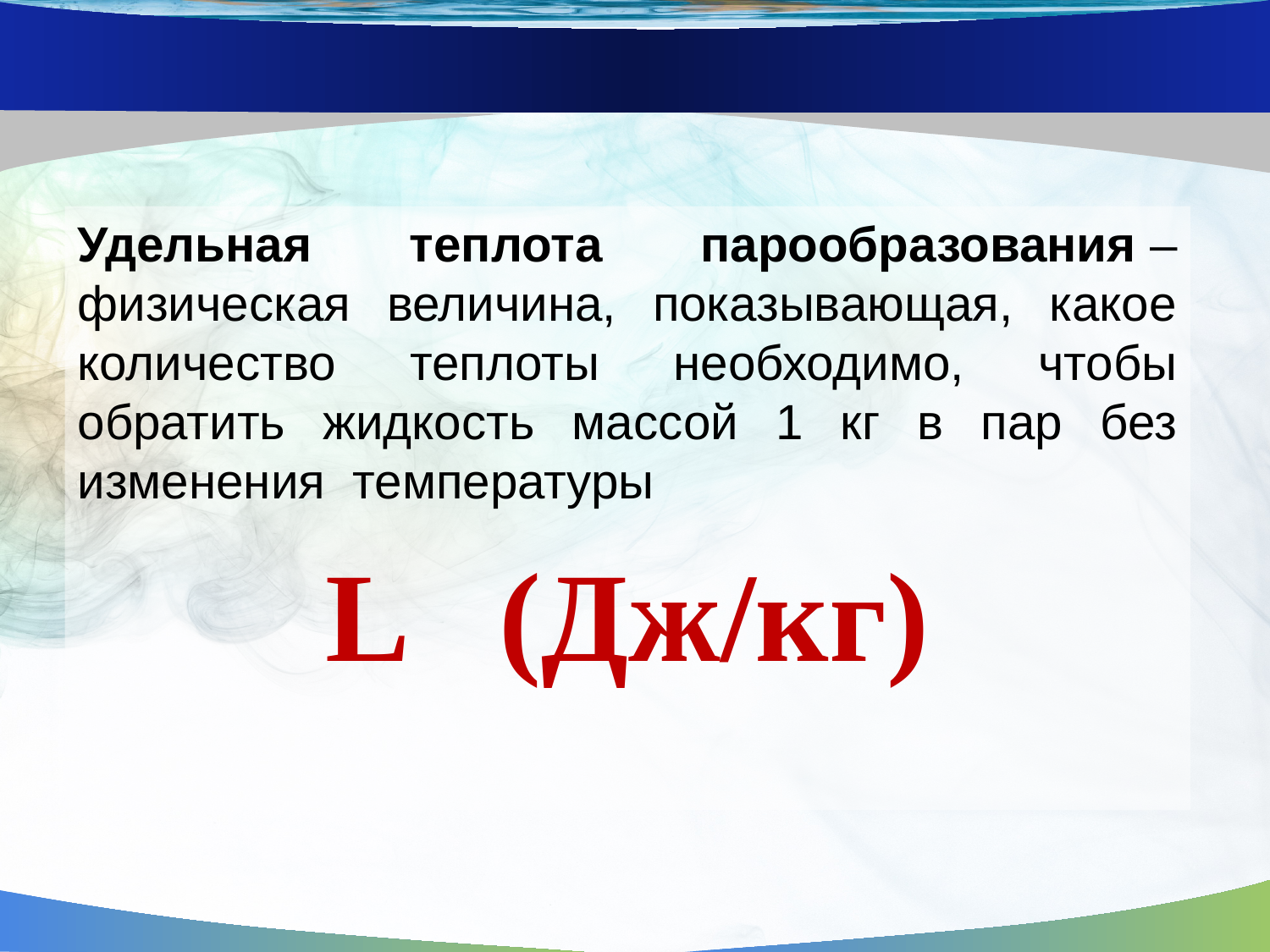

Удельная теплота парообразования – физическая величина, показывающая, какое количество теплоты необходимо, чтобы обратить жидкость массой 1 кг в пар без изменения  температуры
L   (Дж/кг)